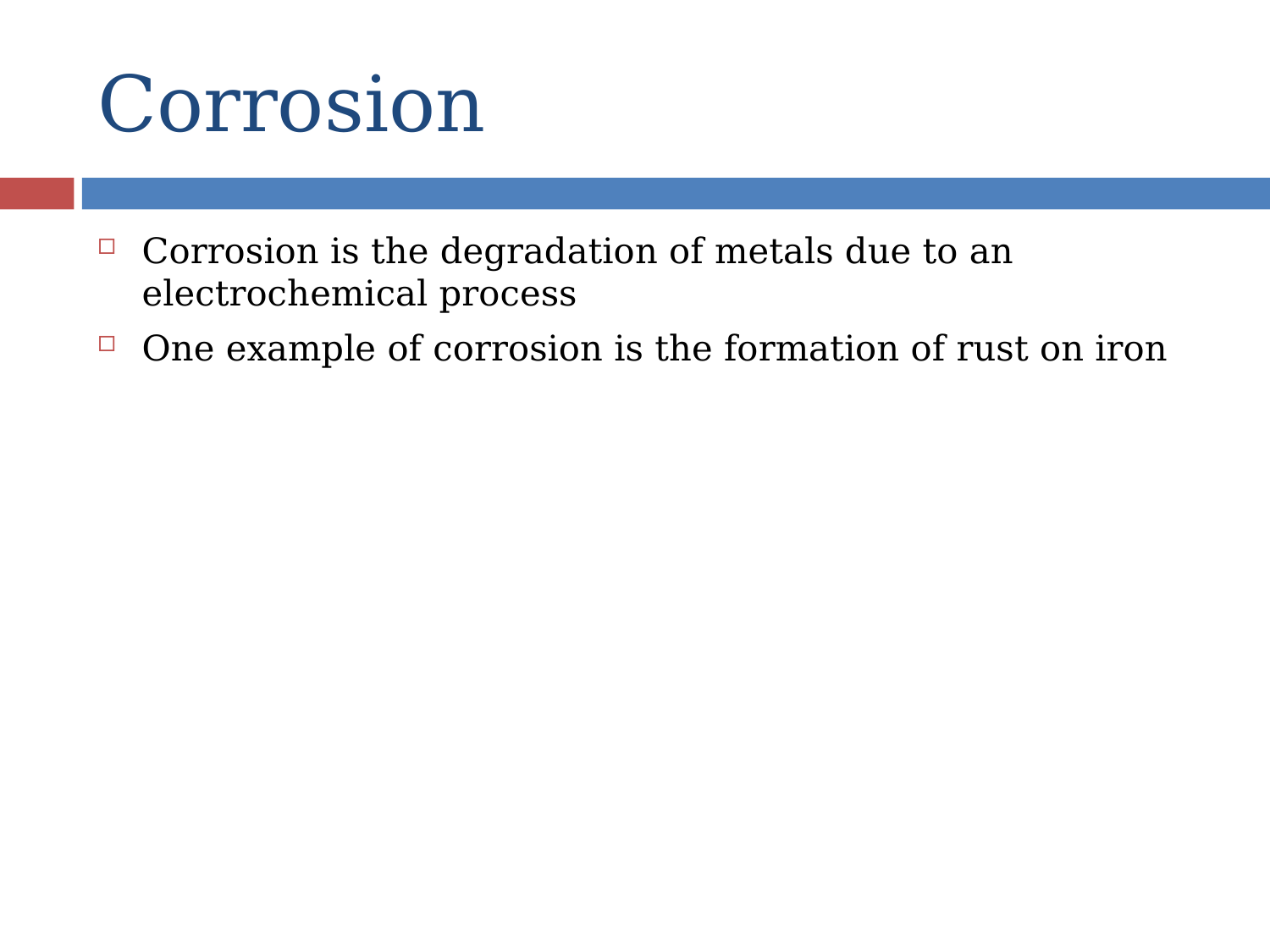

# Corrosion
Corrosion is the degradation of metals due to an electrochemical process
One example of corrosion is the formation of rust on iron